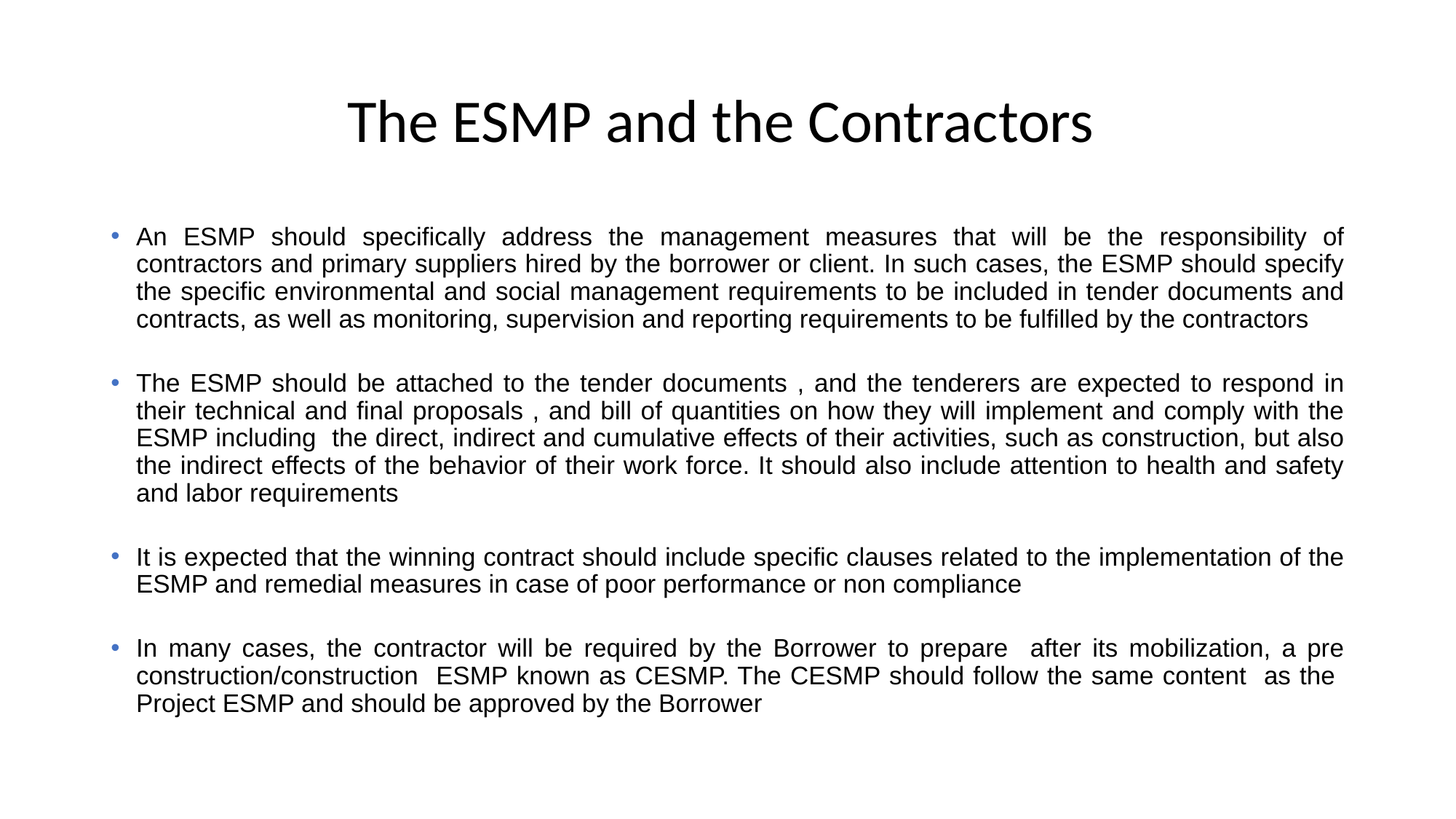

# The ESMP and the Contractors
An ESMP should specifically address the management measures that will be the responsibility of contractors and primary suppliers hired by the borrower or client. In such cases, the ESMP should specify the specific environmental and social management requirements to be included in tender documents and contracts, as well as monitoring, supervision and reporting requirements to be fulfilled by the contractors

The ESMP should be attached to the tender documents , and the tenderers are expected to respond in their technical and final proposals , and bill of quantities on how they will implement and comply with the ESMP including  the direct, indirect and cumulative effects of their activities, such as construction, but also the indirect effects of the behavior of their work force. It should also include attention to health and safety and labor requirements

It is expected that the winning contract should include specific clauses related to the implementation of the ESMP and remedial measures in case of poor performance or non compliance

In many cases, the contractor will be required by the Borrower to prepare  after its mobilization, a pre construction/construction  ESMP known as CESMP. The CESMP should follow the same content  as the  Project ESMP and should be approved by the Borrower